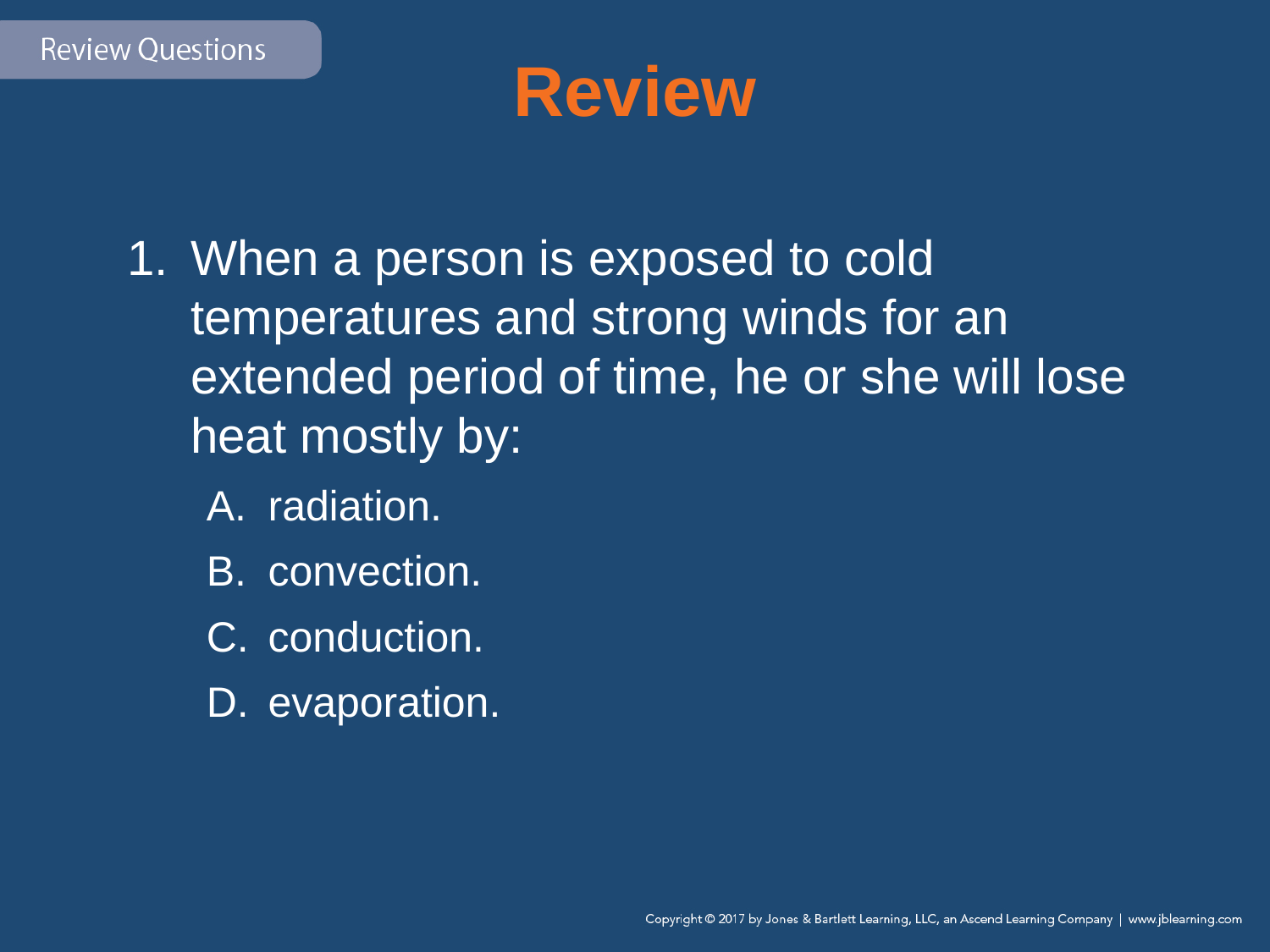

# Review
When a person is exposed to cold temperatures and strong winds for an extended period of time, he or she will lose heat mostly by:
radiation.
convection.
conduction.
evaporation.